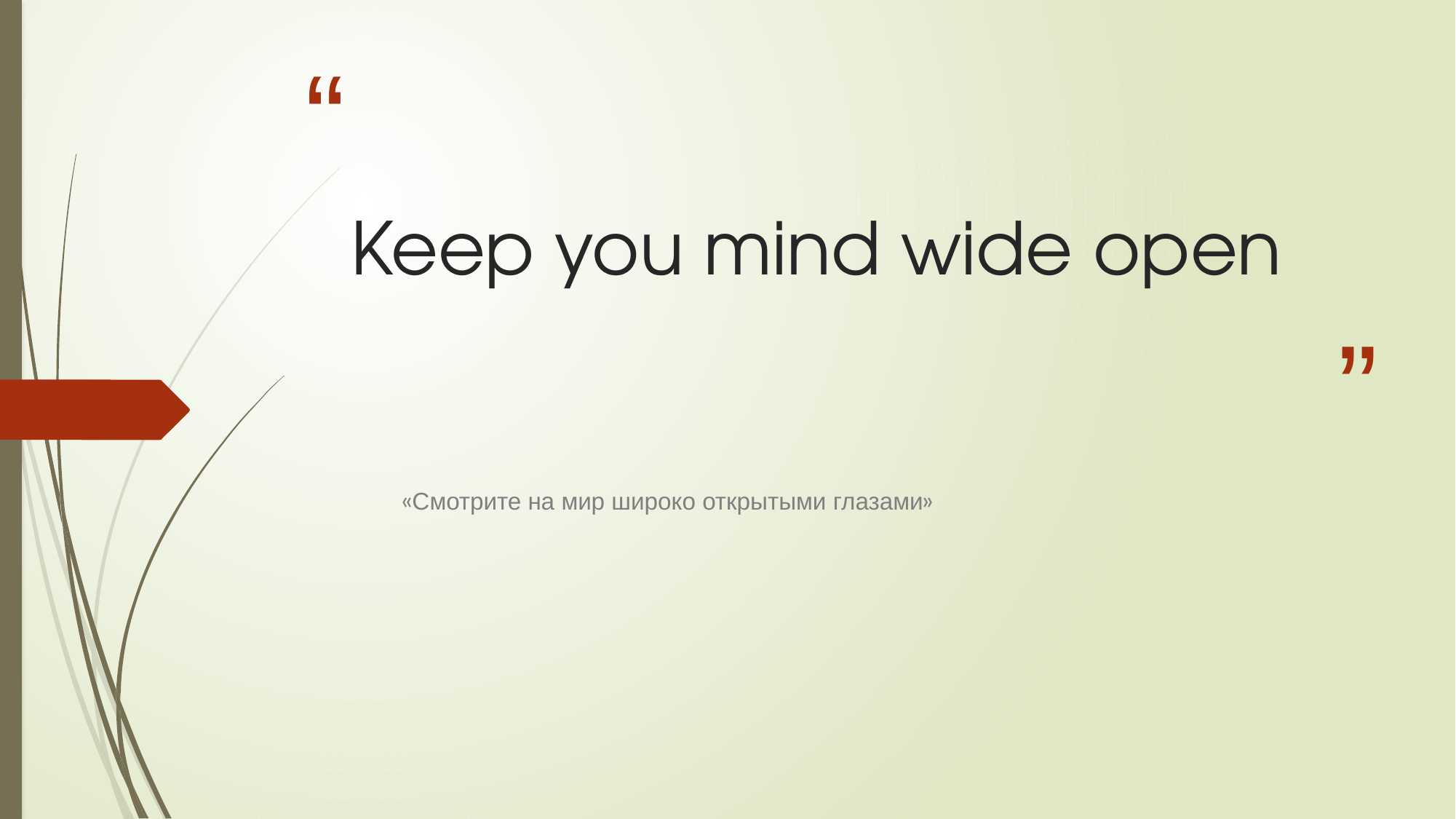

# Keep you mind wide open
«Смотрите на мир широко открытыми глазами»